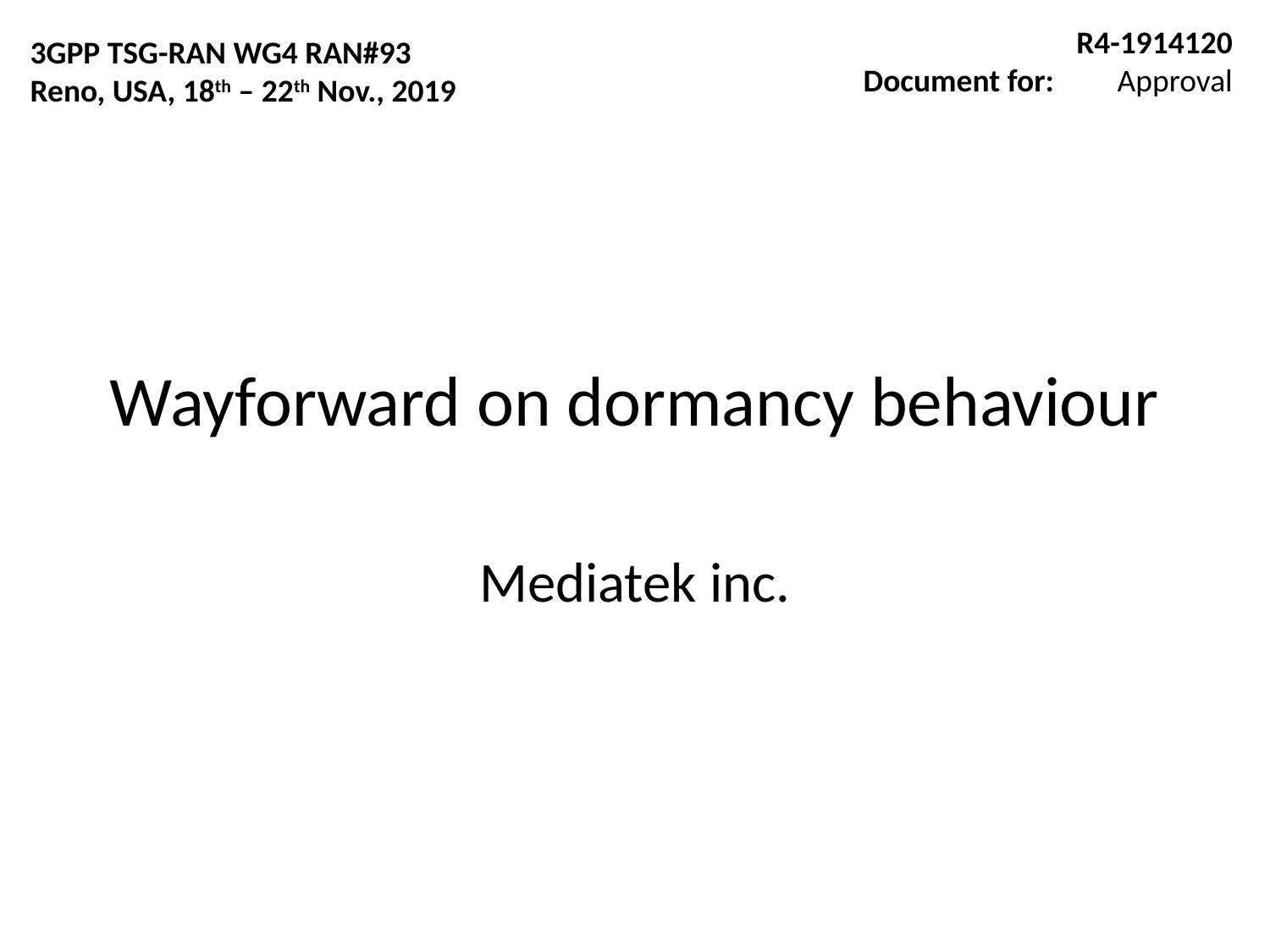

R4-1914120
Document for:	Approval
3GPP TSG-RAN WG4 RAN#93
Reno, USA, 18th – 22th Nov., 2019
# Wayforward on dormancy behaviour
Mediatek inc.